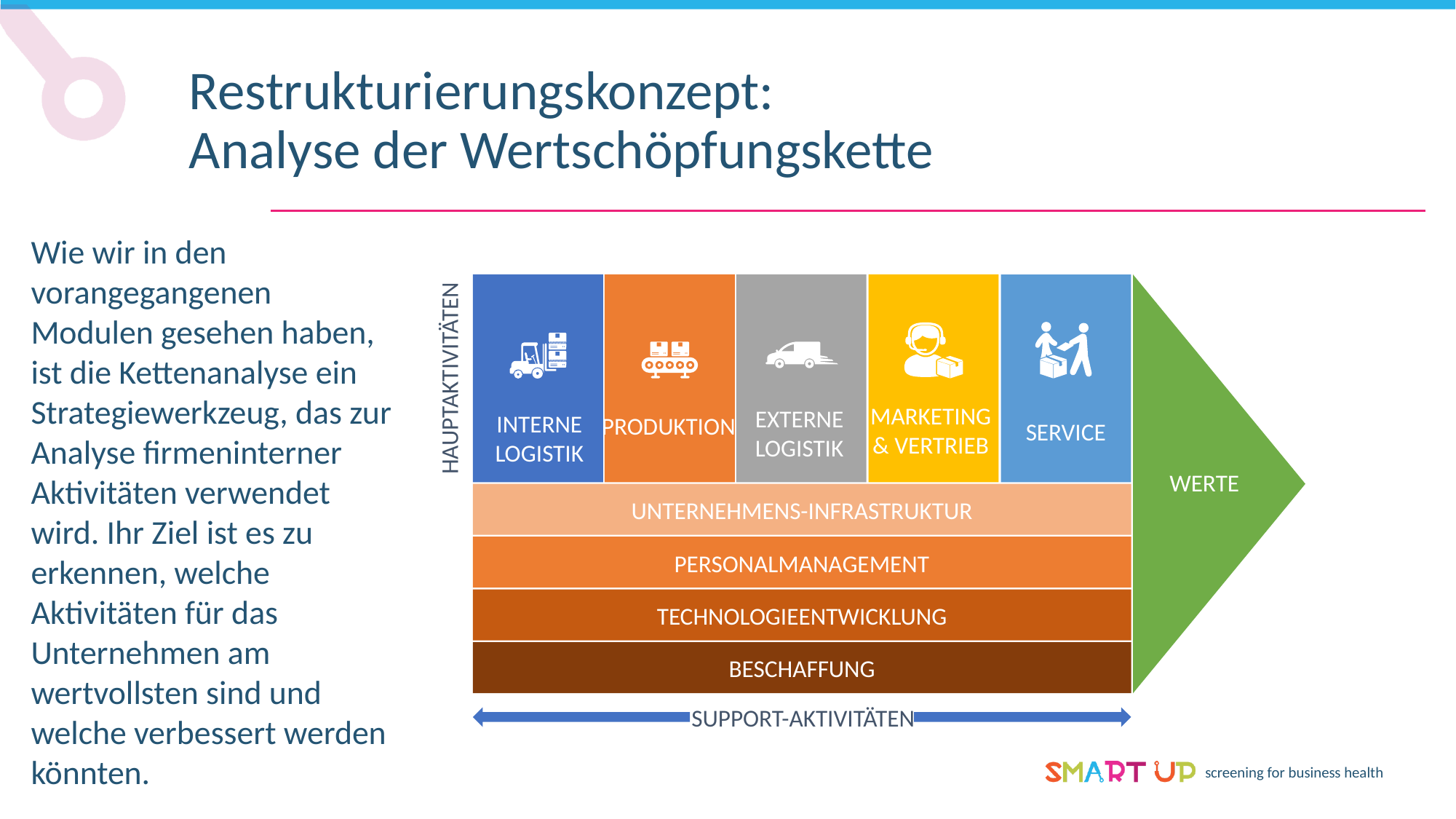

Restrukturierungskonzept: Analyse der Wertschöpfungskette
Wie wir in den vorangegangenen Modulen gesehen haben, ist die Kettenanalyse ein Strategiewerkzeug, das zur Analyse firmeninterner Aktivitäten verwendet wird. Ihr Ziel ist es zu erkennen, welche Aktivitäten für das Unternehmen am wertvollsten sind und welche verbessert werden könnten.

HAUPTAKTIVITÄTEN
MARKETING & VERTRIEB

EXTERNE
LOGISTIK
INTERNE
LOGISTIK
PRODUKTION
SERVICE
WERTE

UNTERNEHMENS-INFRASTRUKTUR

PERSONALMANAGEMENT

TECHNOLOGIEENTWICKLUNG

BESCHAFFUNG
SUPPORT-AKTIVITÄTEN